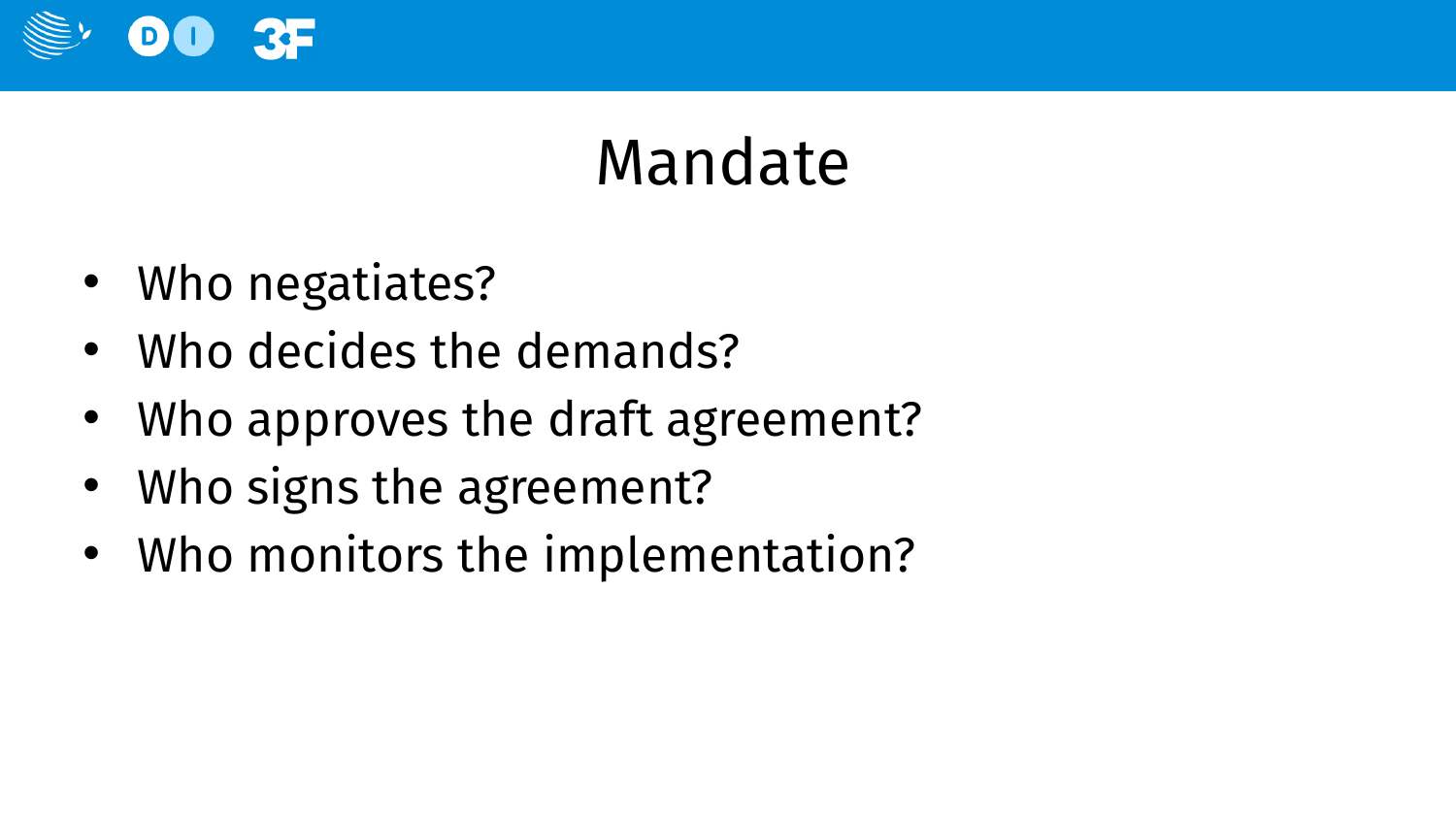

# Mandate
Who negatiates?
Who decides the demands?
Who approves the draft agreement?
Who signs the agreement?
Who monitors the implementation?